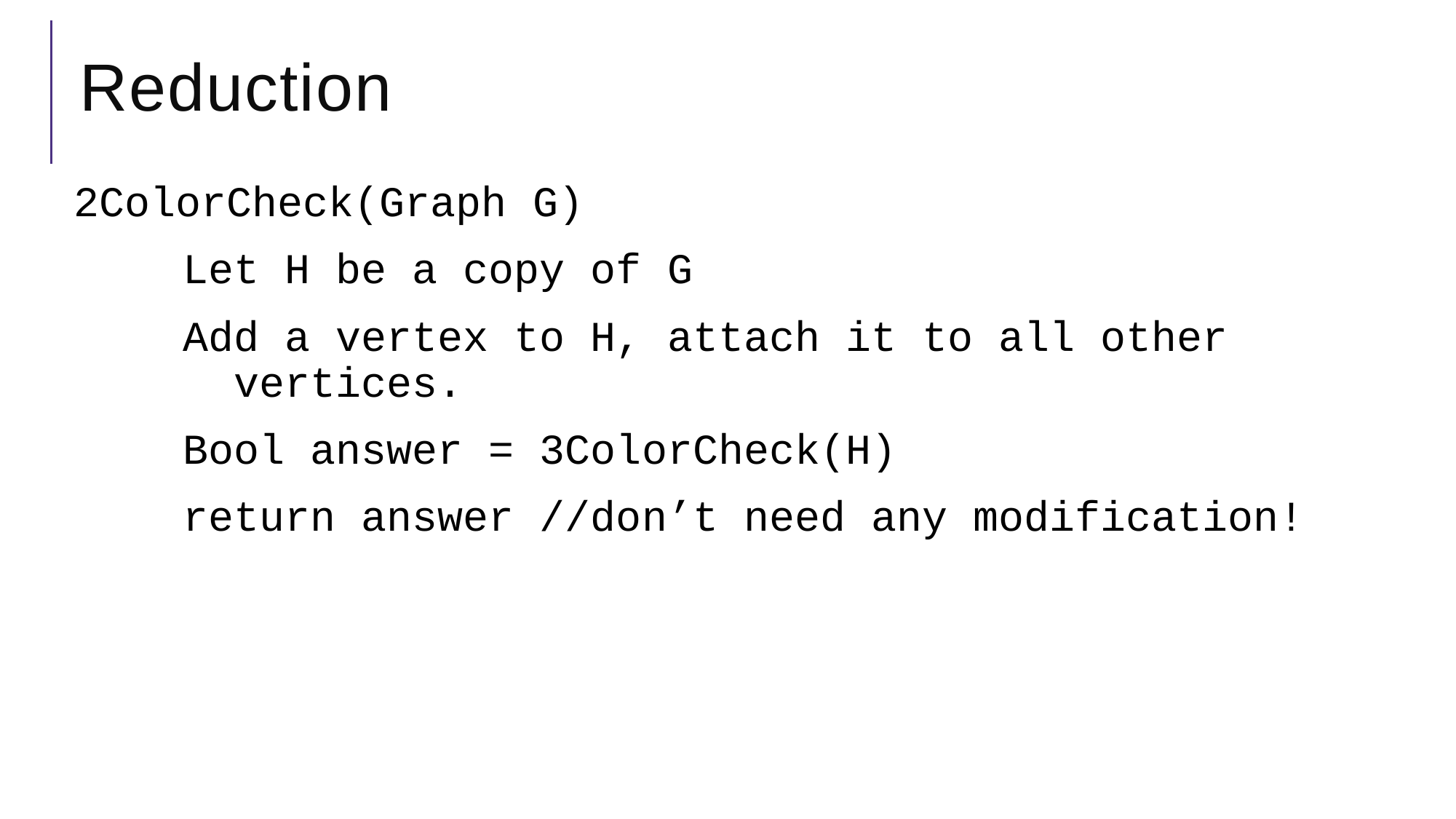

# Reduction
2ColorCheck(Graph G)
	Let H be a copy of G
	Add a vertex to H, attach it to all other 	  		  vertices.
	Bool answer = 3ColorCheck(H)
	return answer //don’t need any modification!